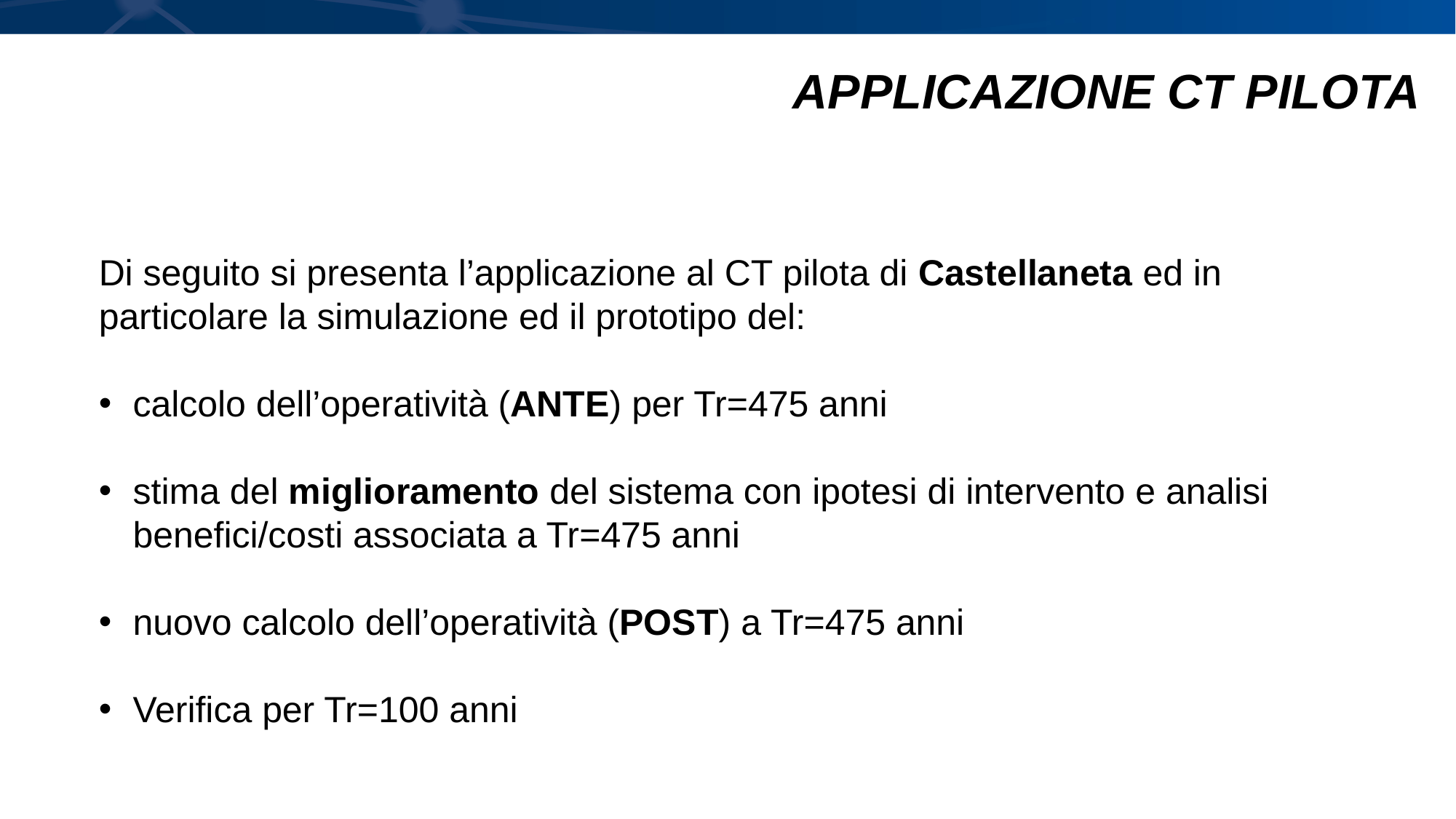

APPLICAZIONE CT PILOTA

Di seguito si presenta l’applicazione al CT pilota di Castellaneta ed in particolare la simulazione ed il prototipo del:

calcolo dell’operatività (ANTE) per Tr=475 anni

stima del miglioramento del sistema con ipotesi di intervento e analisi benefici/costi associata a Tr=475 anni

nuovo calcolo dell’operatività (POST) a Tr=475 anni

Verifica per Tr=100 anni